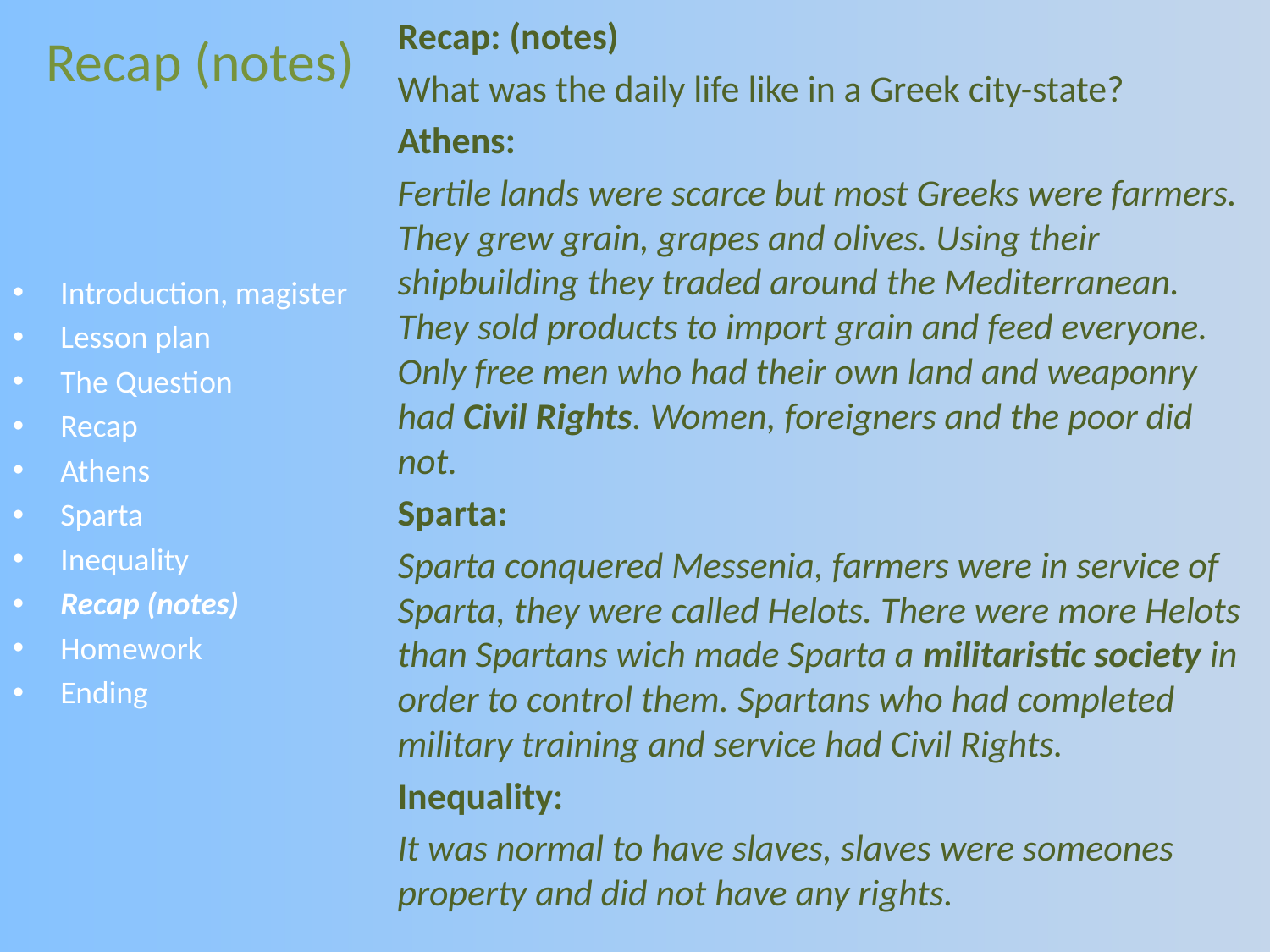

Recap (notes)
Recap: (notes)
What was the daily life like in a Greek city-state?
Athens:
Fertile lands were scarce but most Greeks were farmers. They grew grain, grapes and olives. Using their shipbuilding they traded around the Mediterranean. They sold products to import grain and feed everyone. Only free men who had their own land and weaponry had Civil Rights. Women, foreigners and the poor did not.
Sparta:
Sparta conquered Messenia, farmers were in service of Sparta, they were called Helots. There were more Helots than Spartans wich made Sparta a militaristic society in order to control them. Spartans who had completed military training and service had Civil Rights.
Inequality:
It was normal to have slaves, slaves were someones property and did not have any rights.
Introduction, magister
Lesson plan
The Question
Recap
Athens
Sparta
Inequality
Recap (notes)
Homework
Ending